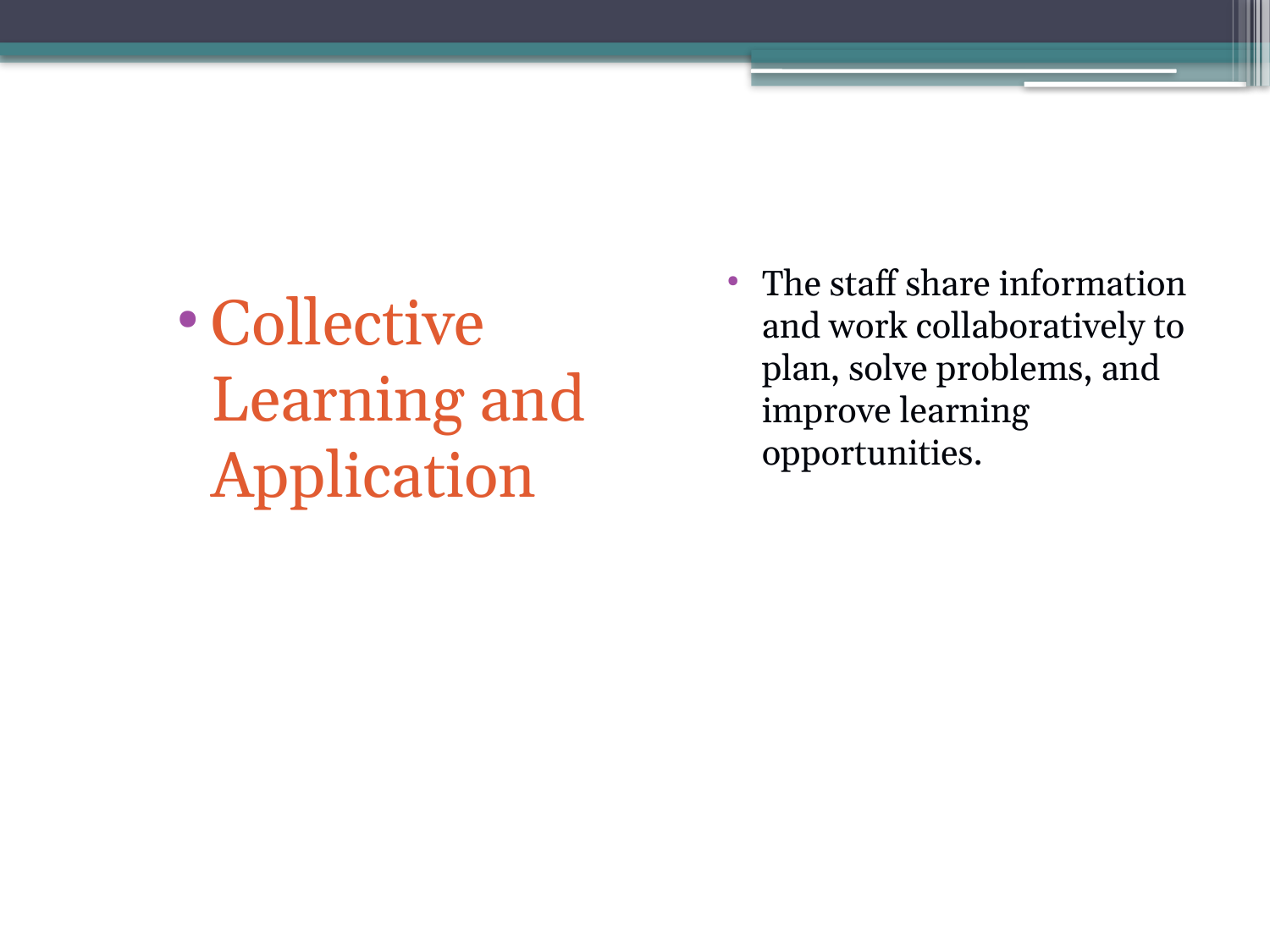

The staff share information and work collaboratively to plan, solve problems, and improve learning opportunities.

Collective Learning and Application